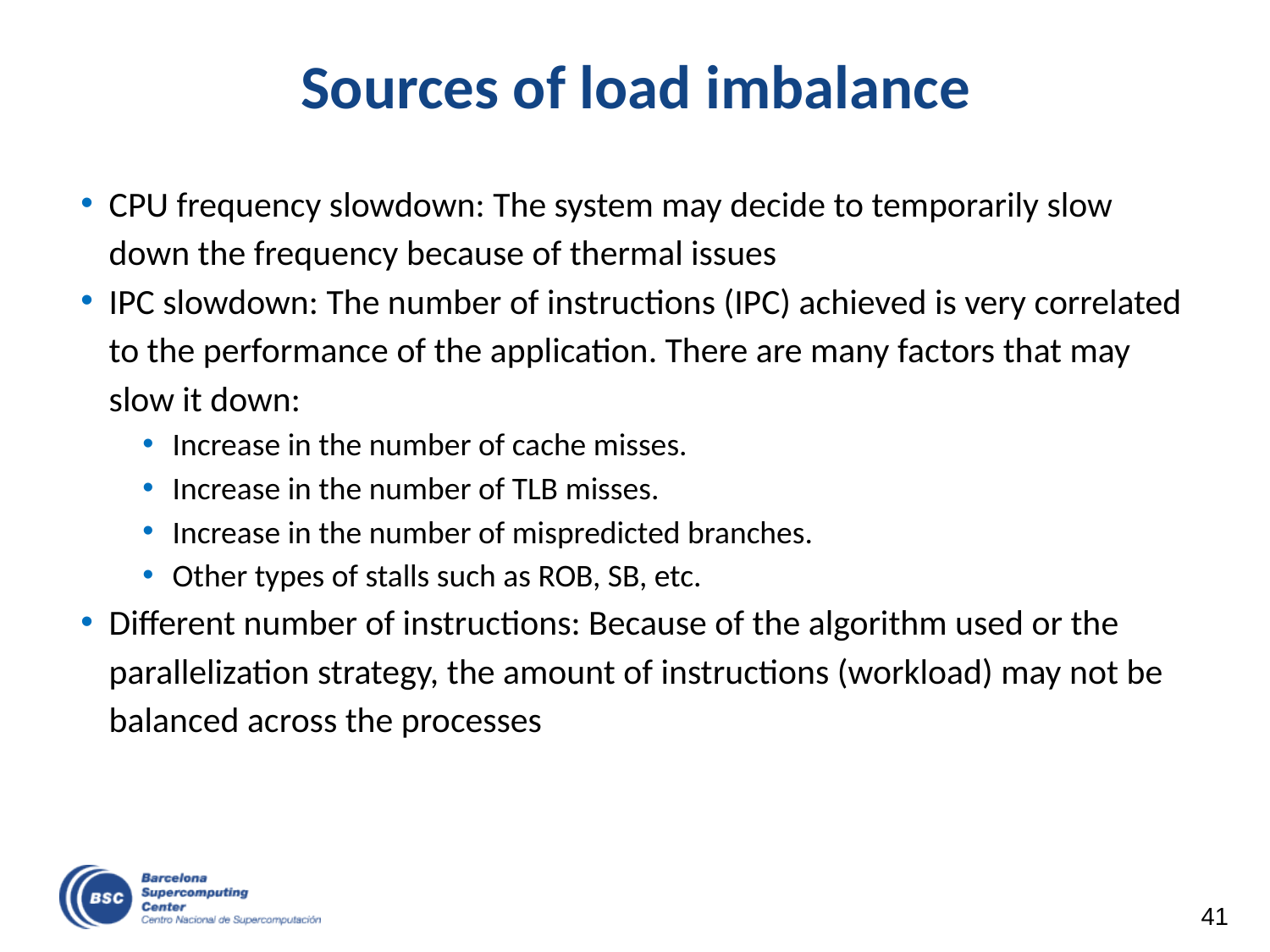

# Sources of load imbalance
CPU frequency slowdown: The system may decide to temporarily slow down the frequency because of thermal issues
IPC slowdown: The number of instructions (IPC) achieved is very correlated to the performance of the application. There are many factors that may slow it down:
Increase in the number of cache misses.
Increase in the number of TLB misses.
Increase in the number of mispredicted branches.
Other types of stalls such as ROB, SB, etc.
Different number of instructions: Because of the algorithm used or the parallelization strategy, the amount of instructions (workload) may not be balanced across the processes
41